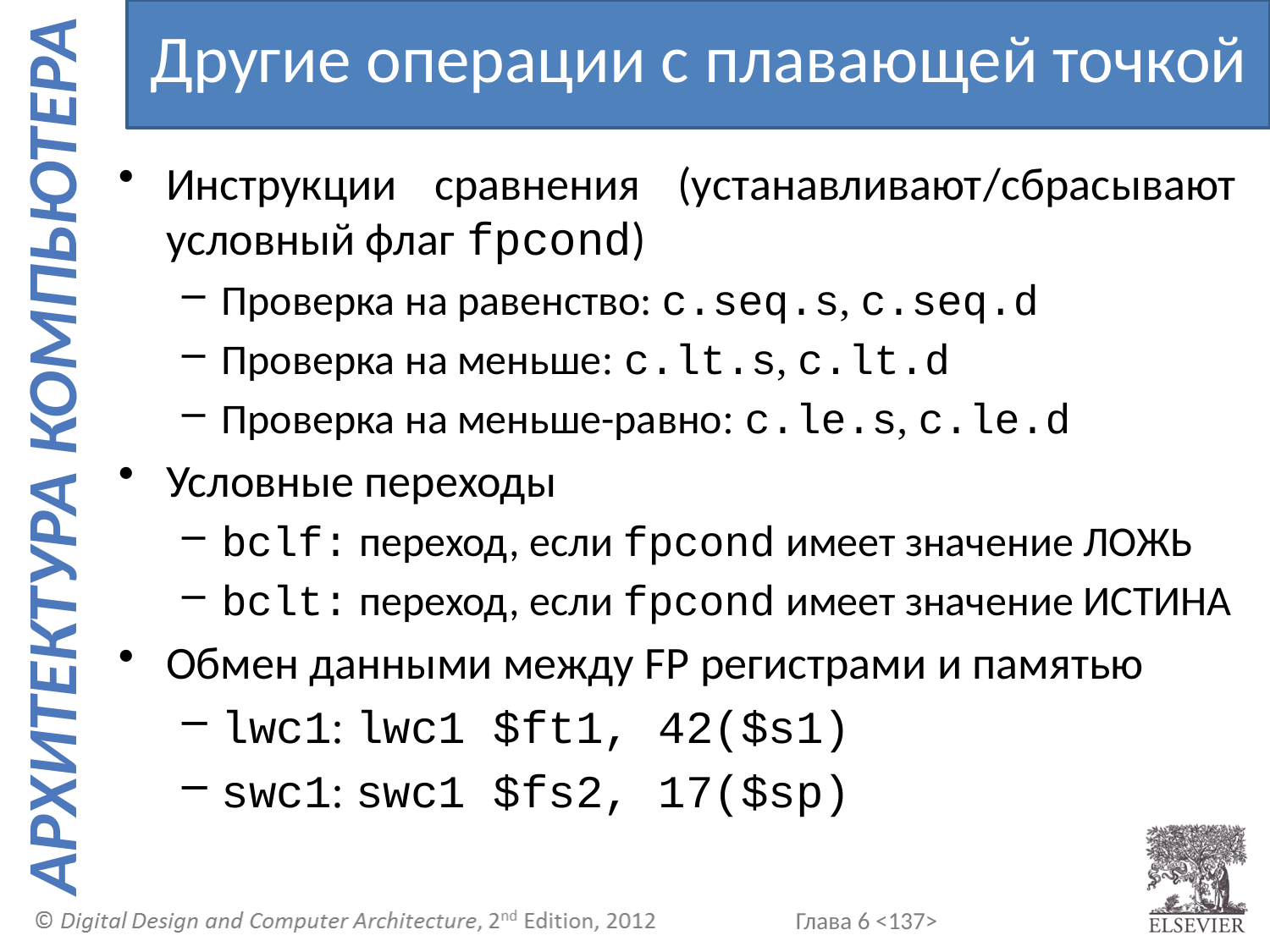

Другие операции с плавающей точкой
Инструкции сравнения (устанавливают/сбрасывают условный флаг fpcond)
Проверка на равенство: c.seq.s, c.seq.d
Проверка на меньше: c.lt.s, c.lt.d
Проверка на меньше-равно: c.le.s, c.le.d
Условные переходы
bclf: переход, если fpcond имеет значение ЛОЖЬ
bclt: переход, если fpcond имеет значение ИСТИНА
Обмен данными между FP регистрами и памятью
lwc1: lwc1 $ft1, 42($s1)
swc1: swc1 $fs2, 17($sp)